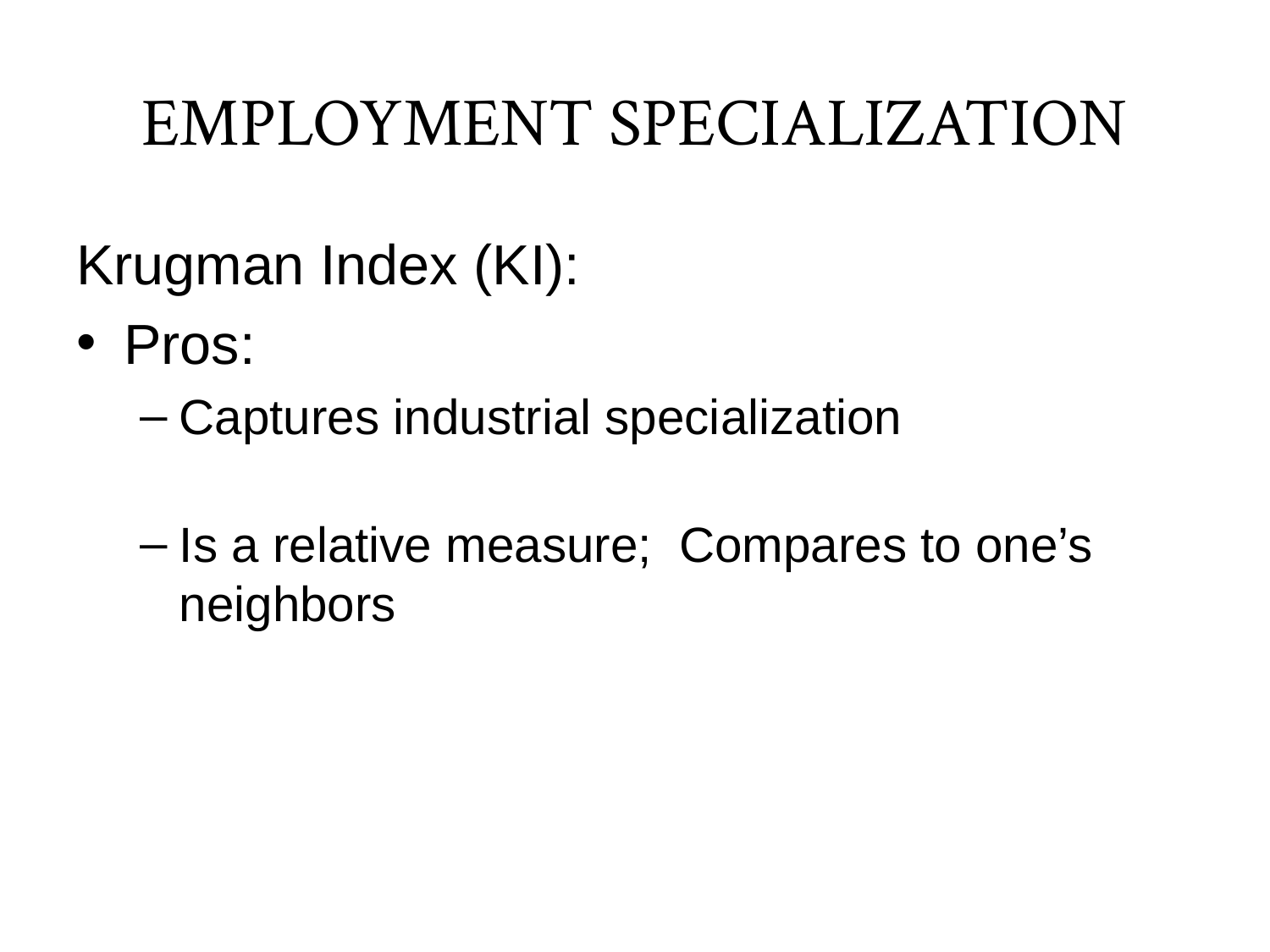

# EMPLOYMENT SPECIALIZATION
Krugman Index (KI):
Pros:
Captures industrial specialization
Is a relative measure;  Compares to one’s neighbors